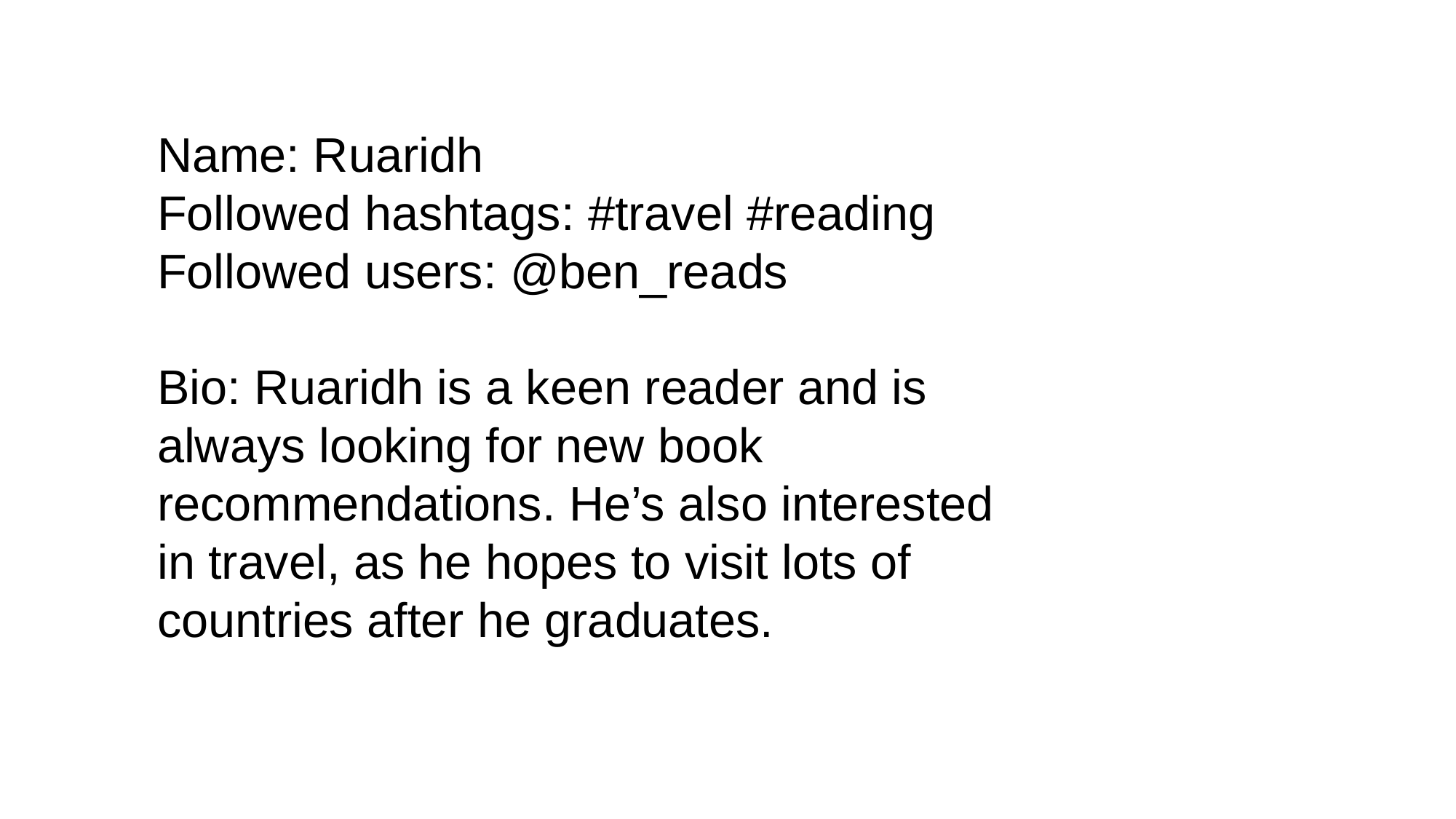

Name: Ruaridh
Followed hashtags: #travel #reading
Followed users: @ben_reads

Bio: Ruaridh is a keen reader and is always looking for new book recommendations. He’s also interested in travel, as he hopes to visit lots of countries after he graduates.